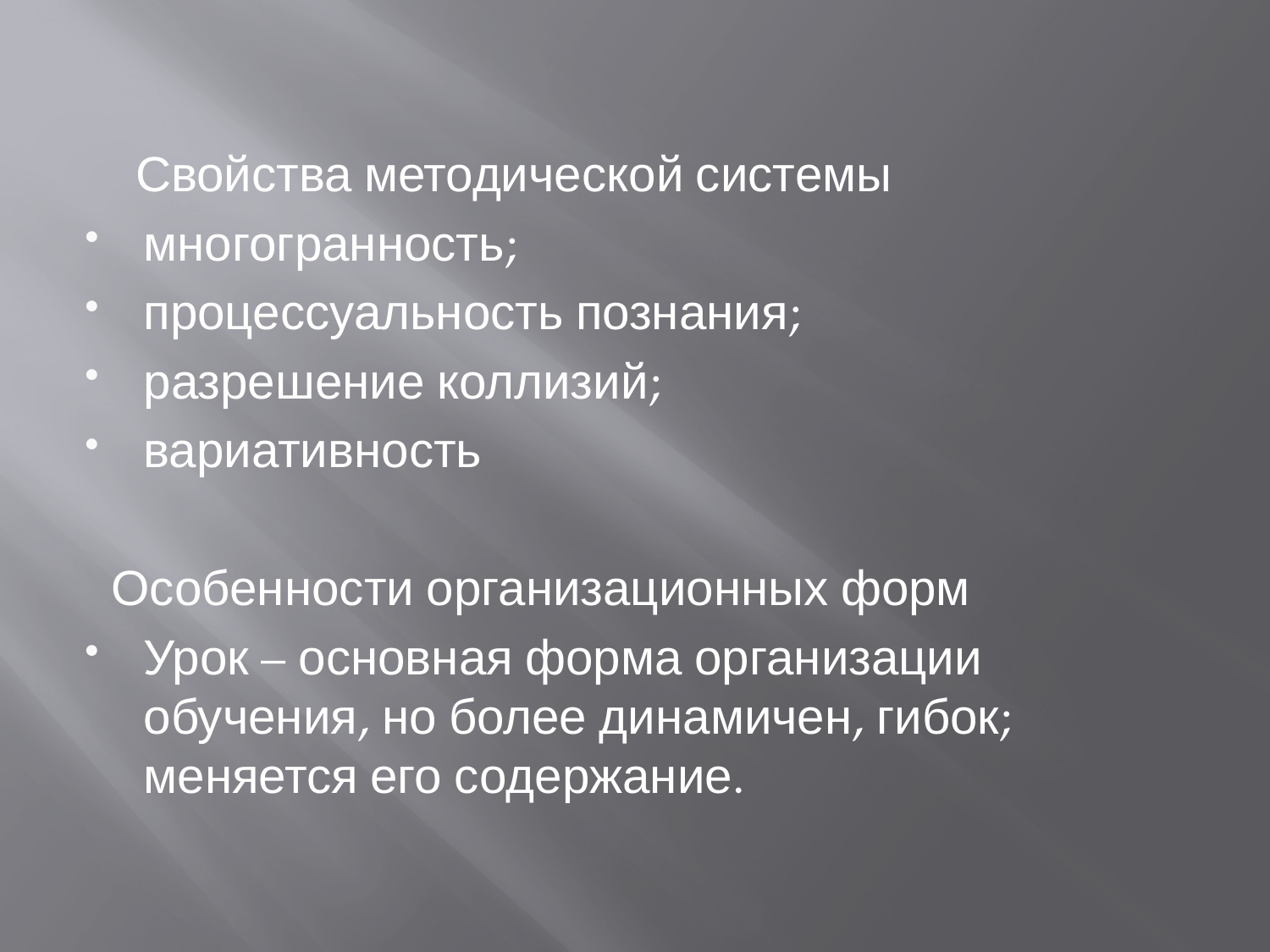

Свойства методической системы
многогранность;
процессуальность познания;
разрешение коллизий;
вариативность

  Особенности организационных форм
Урок – основная форма организации обучения, но более динамичен, гибок; меняется его содержание.